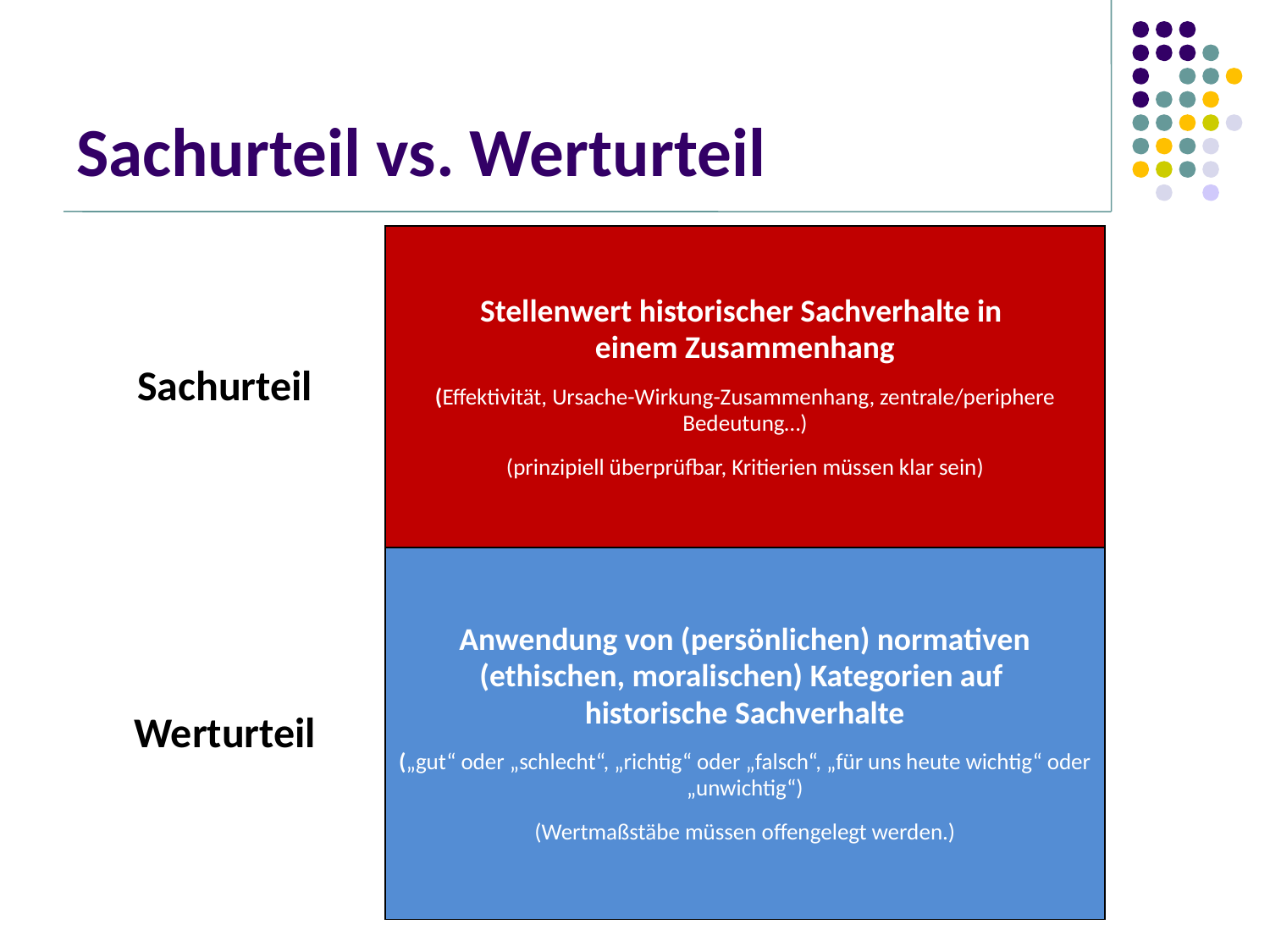

# Sachurteil vs. Werturteil
| Sachurteil | Stellenwert historischer Sachverhalte in einem Zusammenhang (Effektivität, Ursache-Wirkung-Zusammenhang, zentrale/periphere Bedeutung…) (prinzipiell überprüfbar, Kritierien müssen klar sein) |
| --- | --- |
| Werturteil | Anwendung von (persönlichen) normativen (ethischen, moralischen) Kategorien auf historische Sachverhalte („gut“ oder „schlecht“, „richtig“ oder „falsch“, „für uns heute wichtig“ oder „unwichtig“) (Wertmaßstäbe müssen offengelegt werden.) |